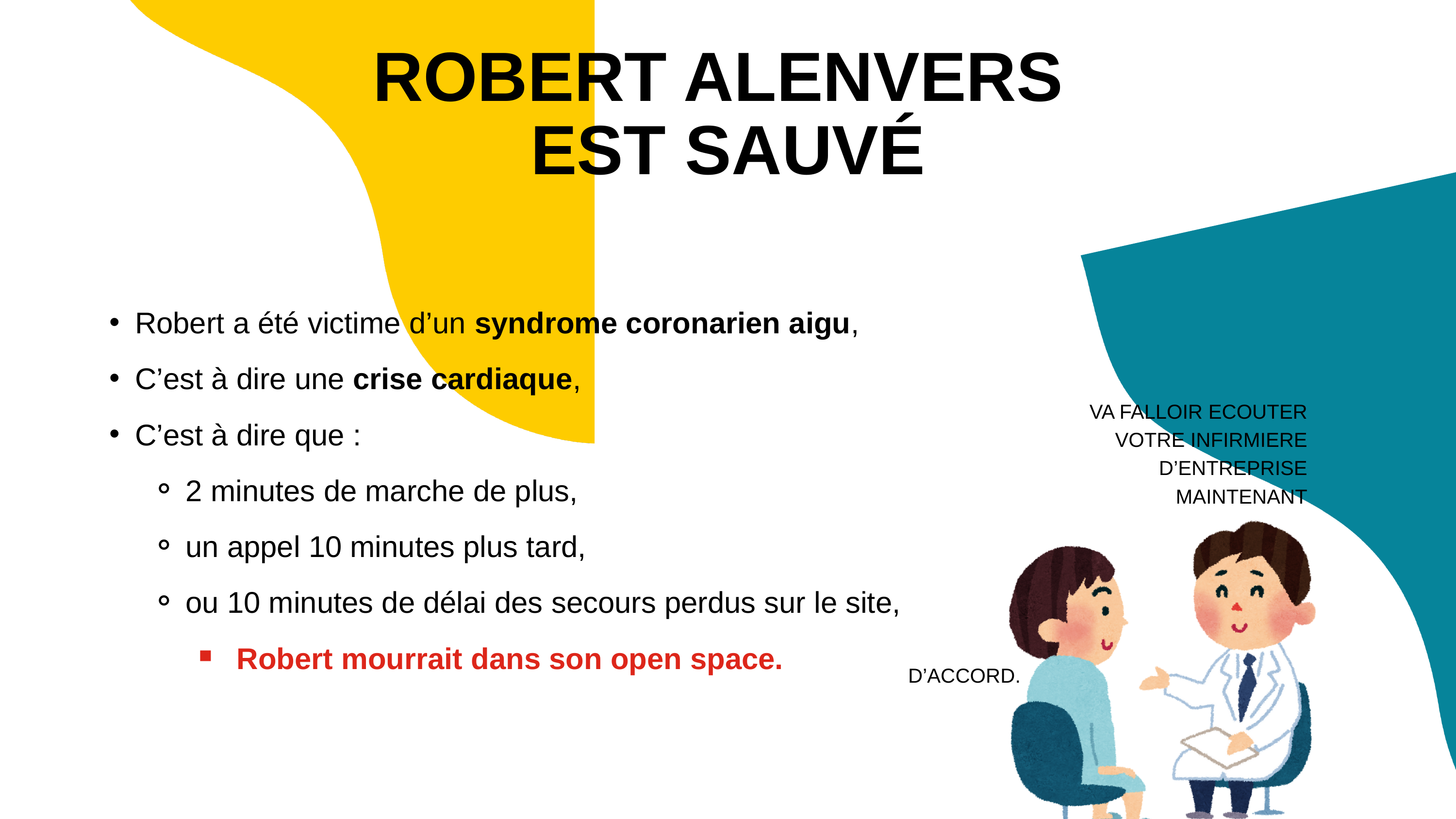

ROBERT ALENVERS
EST SAUVÉ

Robert a été victime d’un syndrome coronarien aigu,
C’est à dire une crise cardiaque,
C’est à dire que :
2 minutes de marche de plus,
un appel 10 minutes plus tard,
ou 10 minutes de délai des secours perdus sur le site,
Robert mourrait dans son open space.
VA FALLOIR ECOUTER VOTRE INFIRMIERE D’ENTREPRISE
MAINTENANT

D’ACCORD.